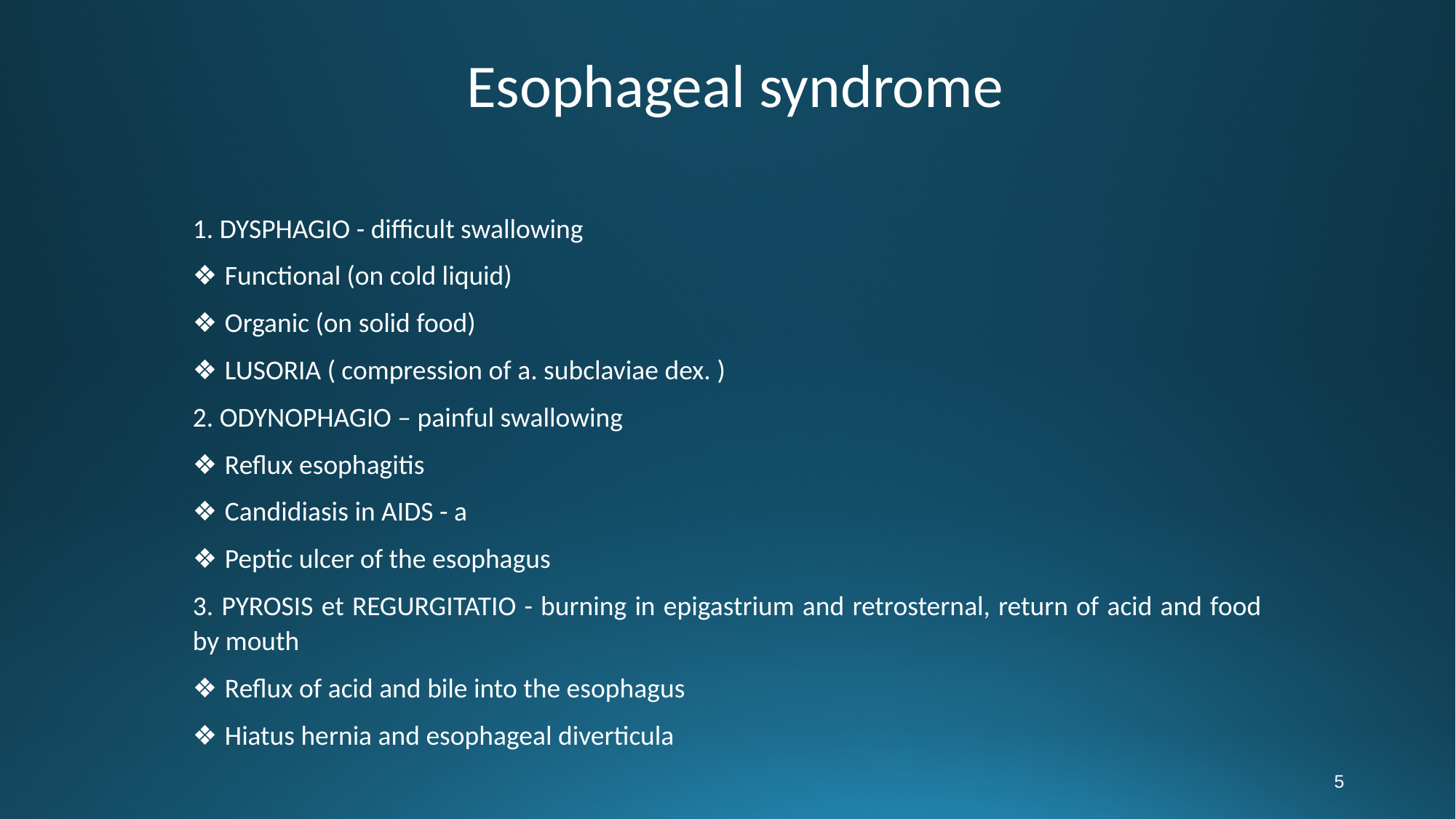

# ﻿ Esophageal syndrome

1. DYSPHAGIO - difficult swallowing
❖ Functional (on cold liquid)
❖ Organic (on solid food)
❖ LUSORIA ( compression of a. subclaviae dex. )
2. ODYNOPHAGIO – painful swallowing
❖ Reflux esophagitis
❖ Candidiasis in AIDS - a
❖ Peptic ulcer of the esophagus
3. PYROSIS et REGURGITATIO - burning in epigastrium and retrosternal, return of acid and food by mouth
❖ Reflux of acid and bile into the esophagus
❖ Hiatus hernia and esophageal diverticula
5